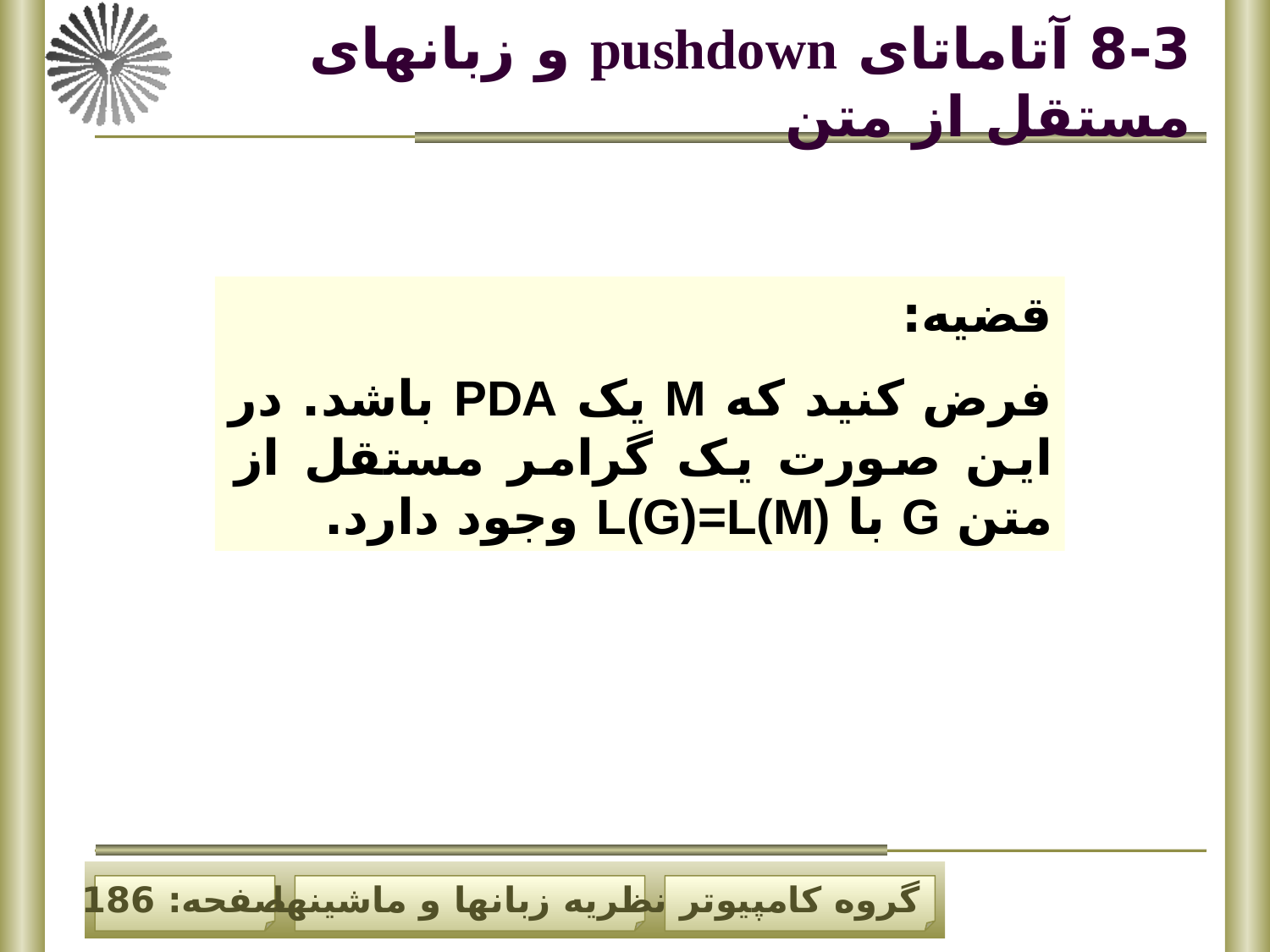

# 8-3 آتاماتای pushdown و زبانهای مستقل از متن
قضیه:
فرض کنید که M یک PDA باشد. در این صورت یک گرامر مستقل از متن G با L(G)=L(M) وجود دارد.